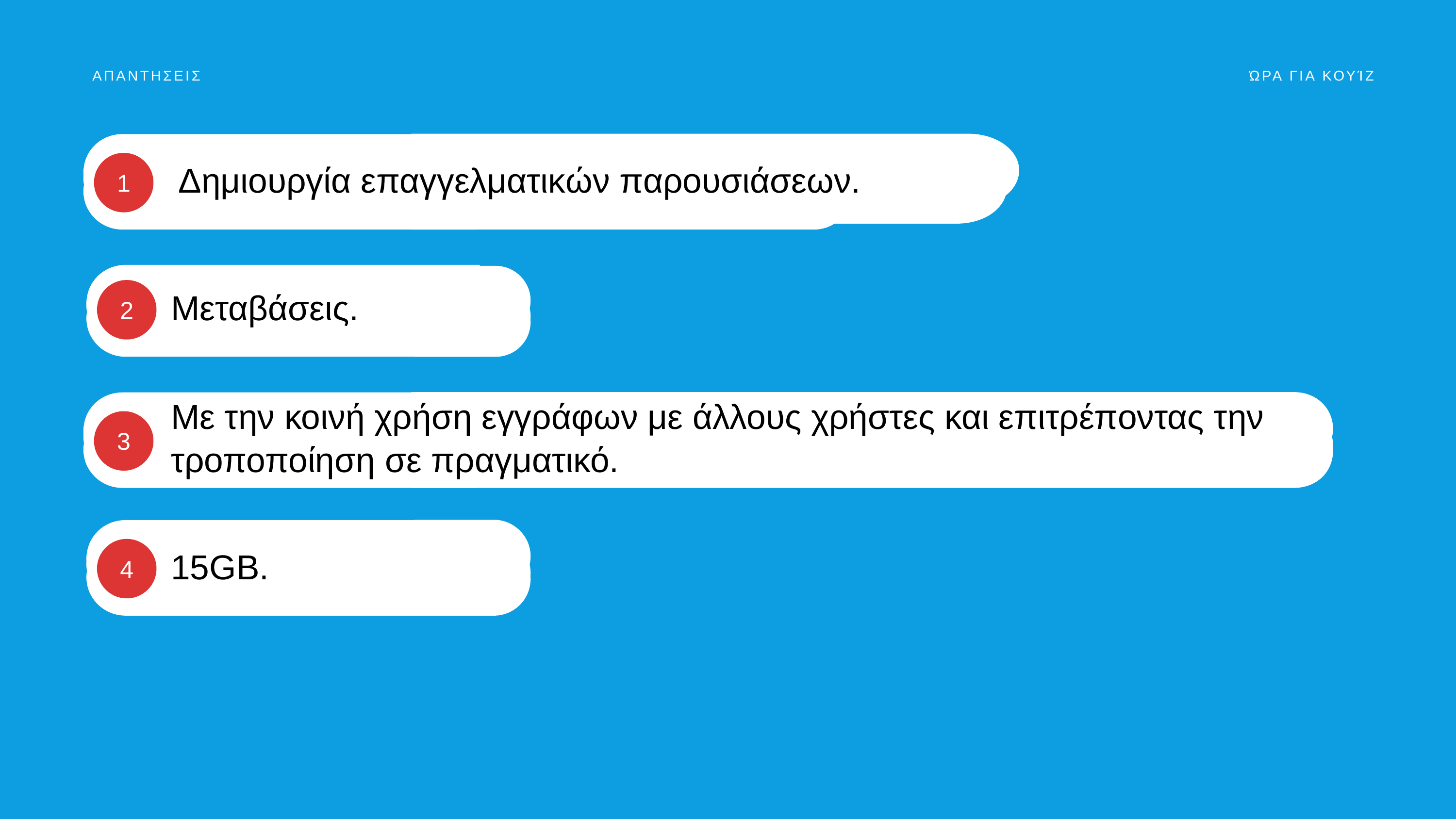

ΑΠΑΝΤΗΣΕΙΣ
ΏΡΑ ΓΙΑ ΚΟΥΊΖ

Δημιουργία επαγγελματικών παρουσιάσεων.
1

Μεταβάσεις.
2

Με την κοινή χρήση εγγράφων με άλλους χρήστες και επιτρέποντας την τροποποίηση σε πραγματικό.

3

15GB.
4